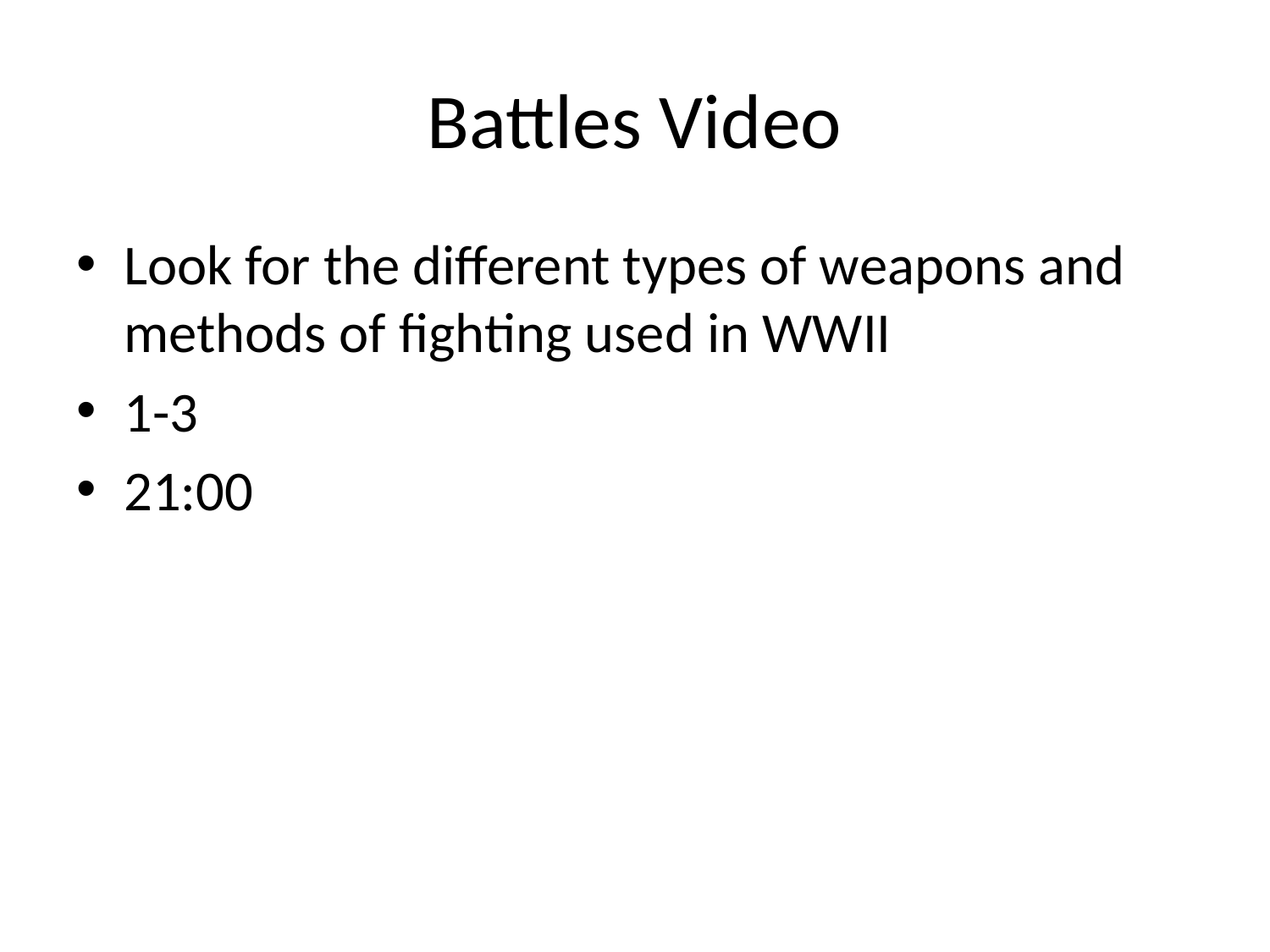

# Battles Video
Look for the different types of weapons and methods of fighting used in WWII
1-3
21:00